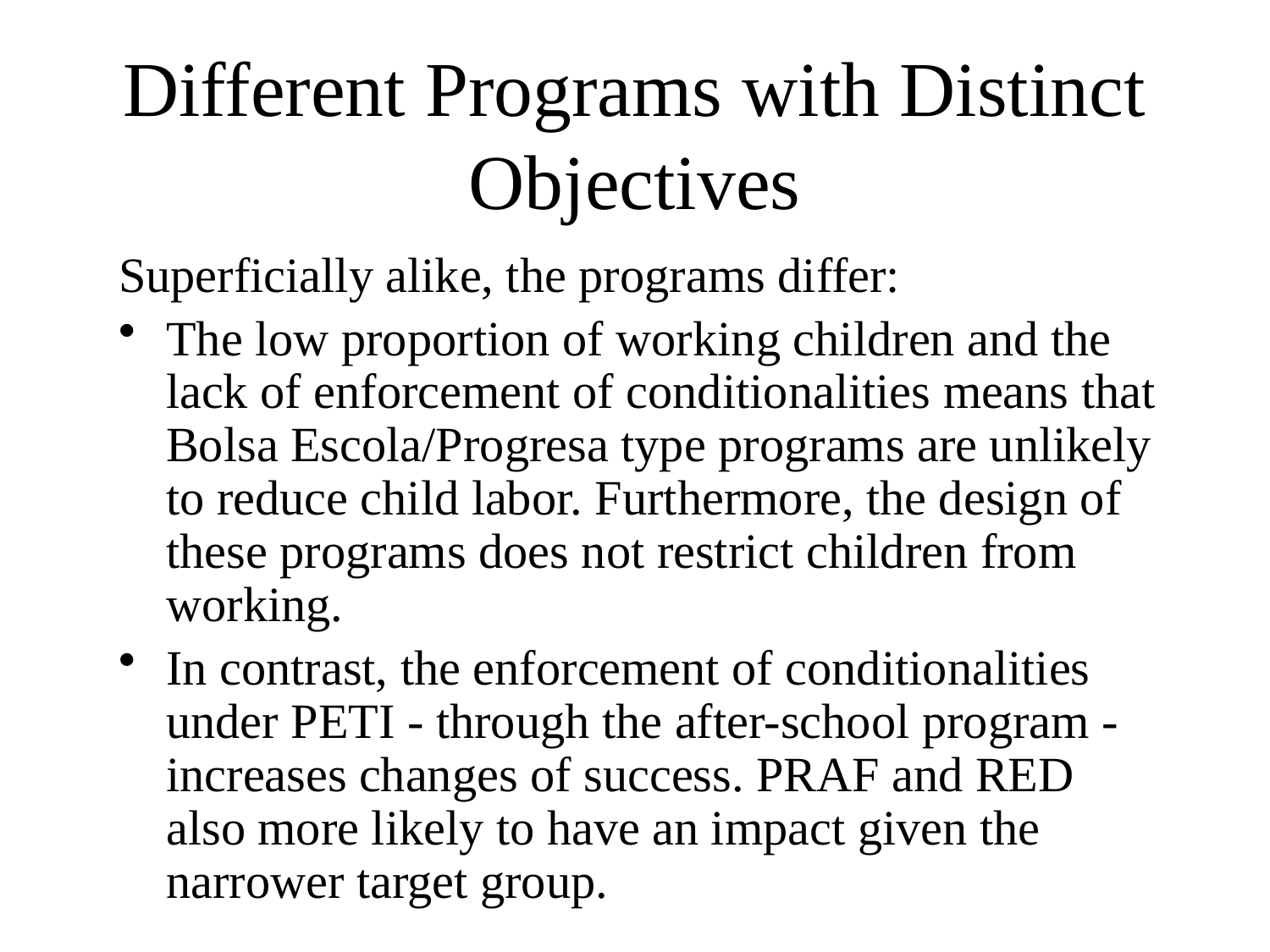

# Different Programs with Distinct Objectives
Superficially alike, the programs differ:
The low proportion of working children and the lack of enforcement of conditionalities means that Bolsa Escola/Progresa type programs are unlikely to reduce child labor. Furthermore, the design of these programs does not restrict children from working.
In contrast, the enforcement of conditionalities under PETI - through the after-school program - increases changes of success. PRAF and RED also more likely to have an impact given the narrower target group.